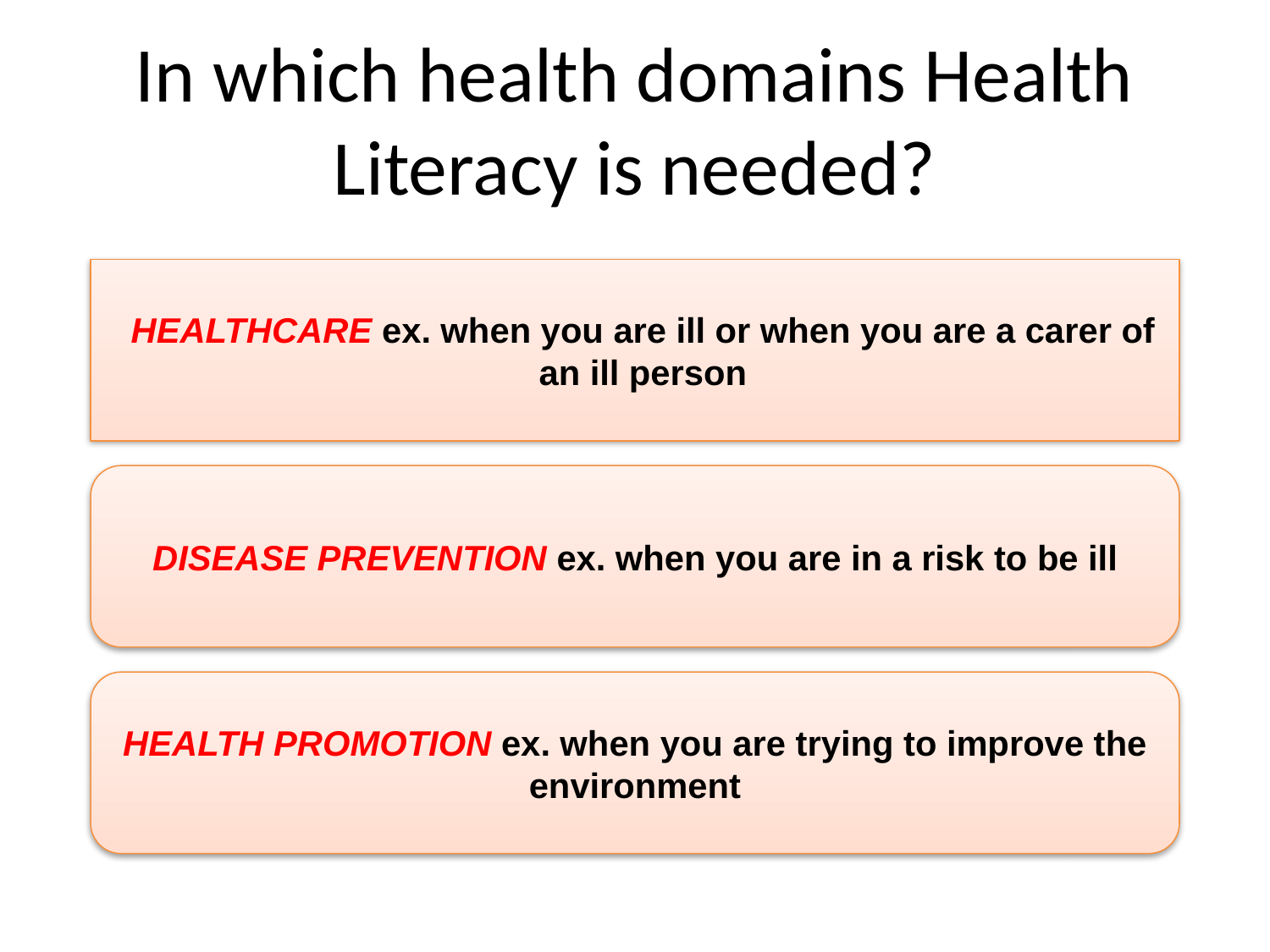

# In which health domains Health Literacy is needed?
HEALTHCARE ex. when you are ill or when you are a carer of an ill person
DISEASE PREVENTION ex. when you are in a risk to be ill
HEALTH PROMOTION ex. when you are trying to improve the environment